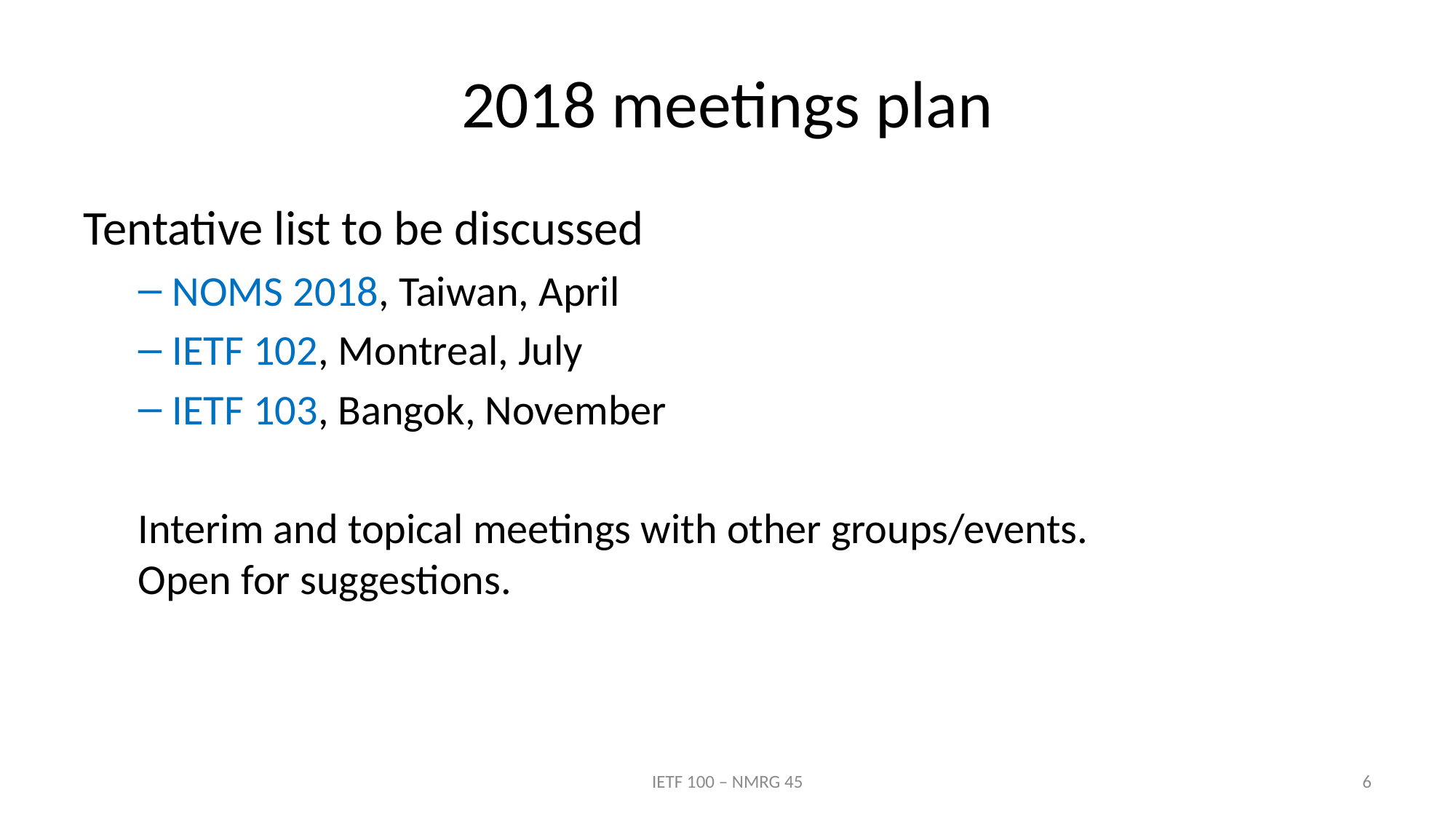

# 2018 meetings plan
Tentative list to be discussed
NOMS 2018, Taiwan, April
IETF 102, Montreal, July
IETF 103, Bangok, November

Interim and topical meetings with other groups/events.
Open for suggestions.
IETF 100 – NMRG 45
6